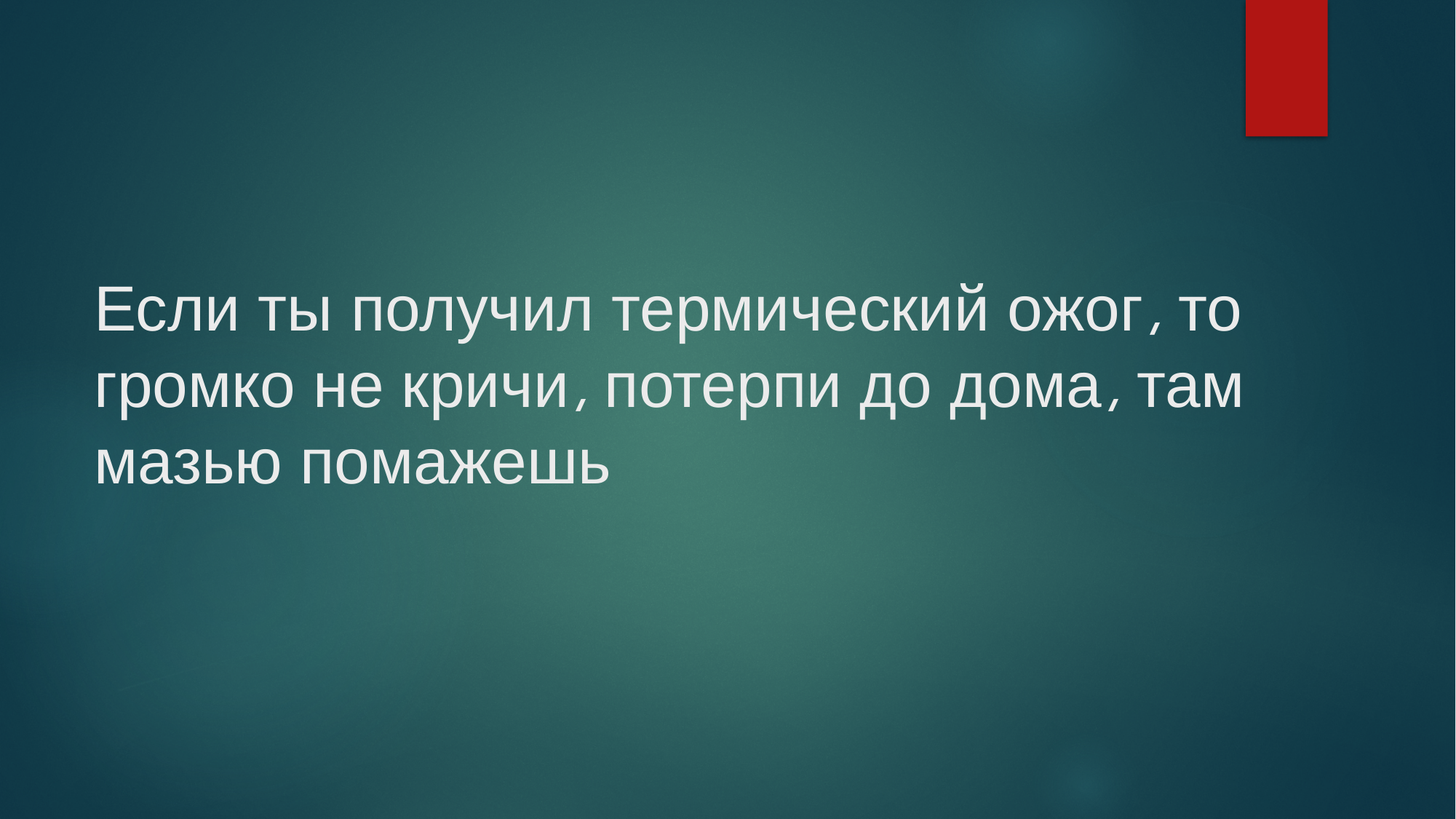

# Если ты получил термический ожог, то громко не кричи, потерпи до дома, там мазью помажешь